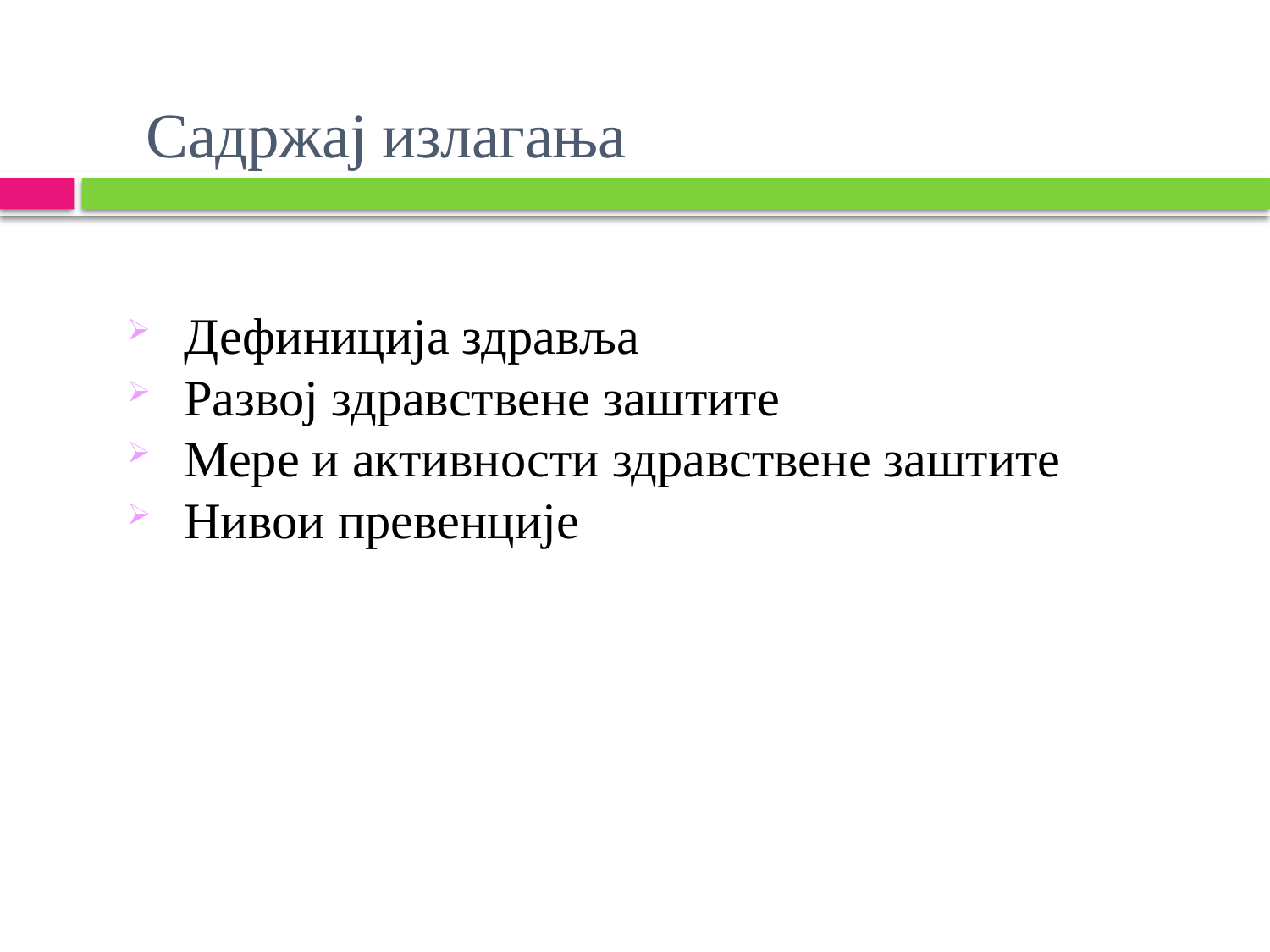

# Садржај излагања
Дефиниција здравља
Развој здравствене заштите
Мере и активности здравствене заштите
Нивои превенције